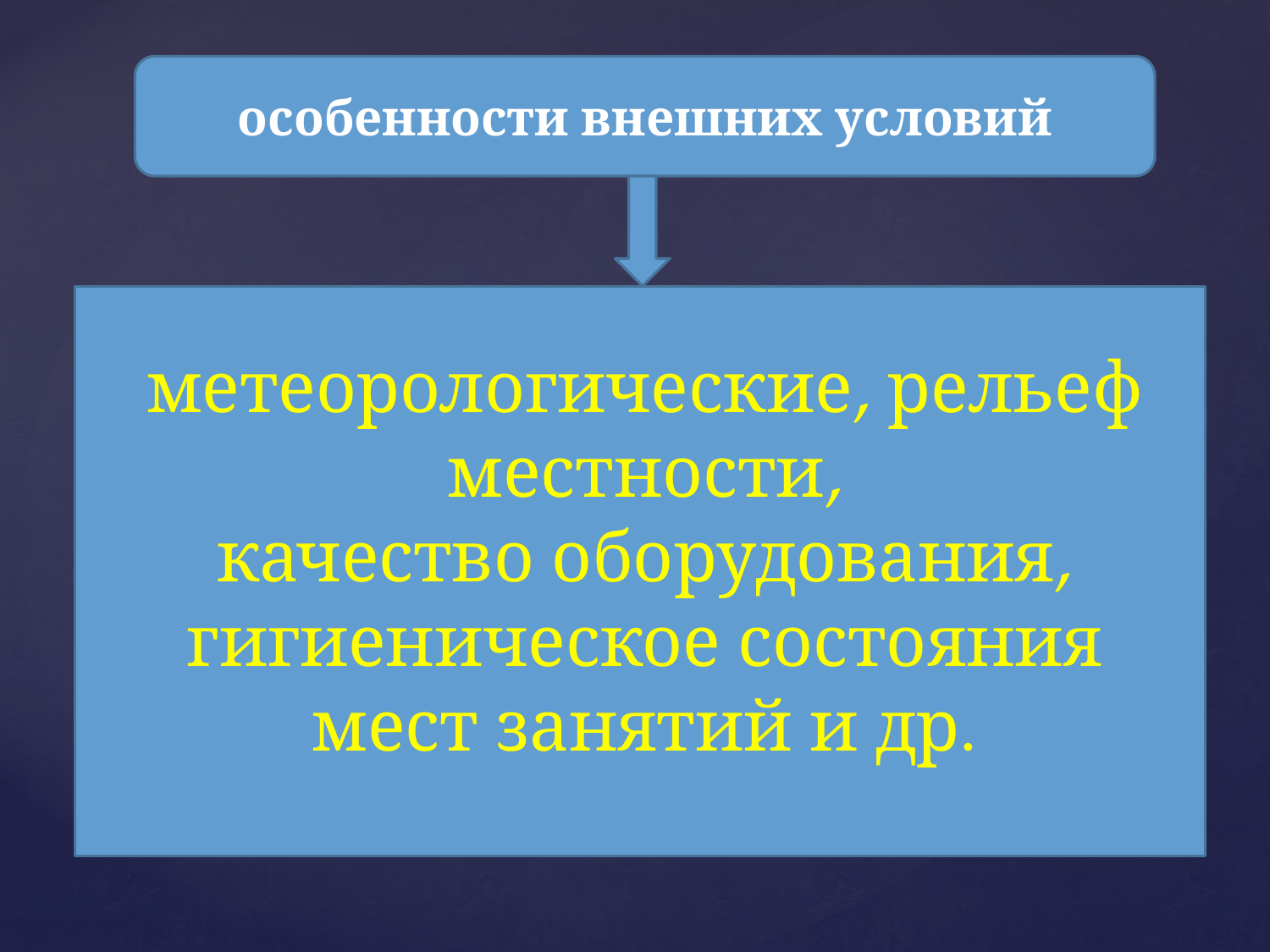

особенности внешних условий

метеорологические, рельеф местности,
качество оборудования, гигиеническое состояния мест занятий и др.
#